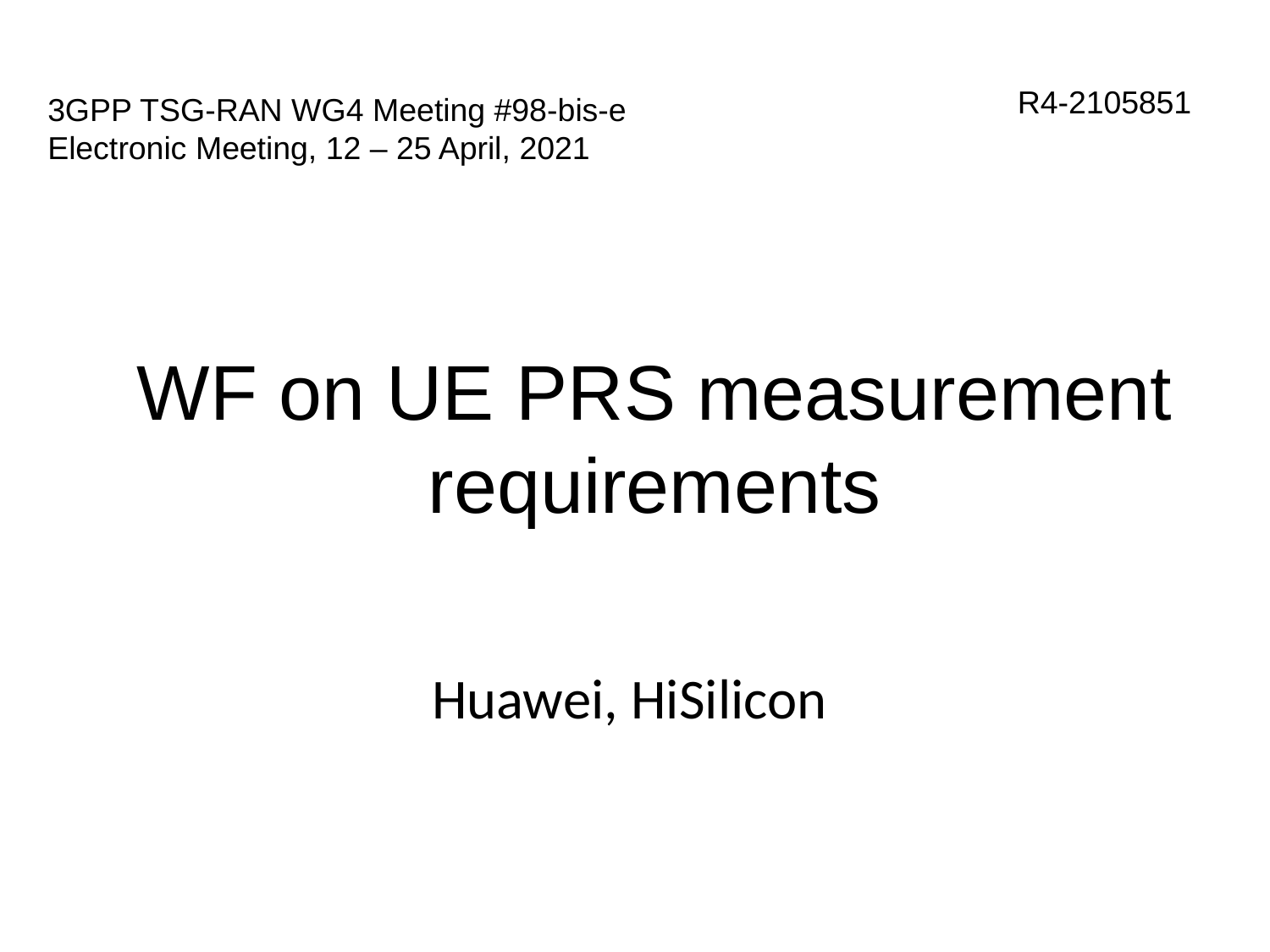

# 3GPP TSG-RAN WG4 Meeting #98-bis-e Electronic Meeting, 12 – 25 April, 2021
R4-2105851
WF on UE PRS measurement requirements
Huawei, HiSilicon